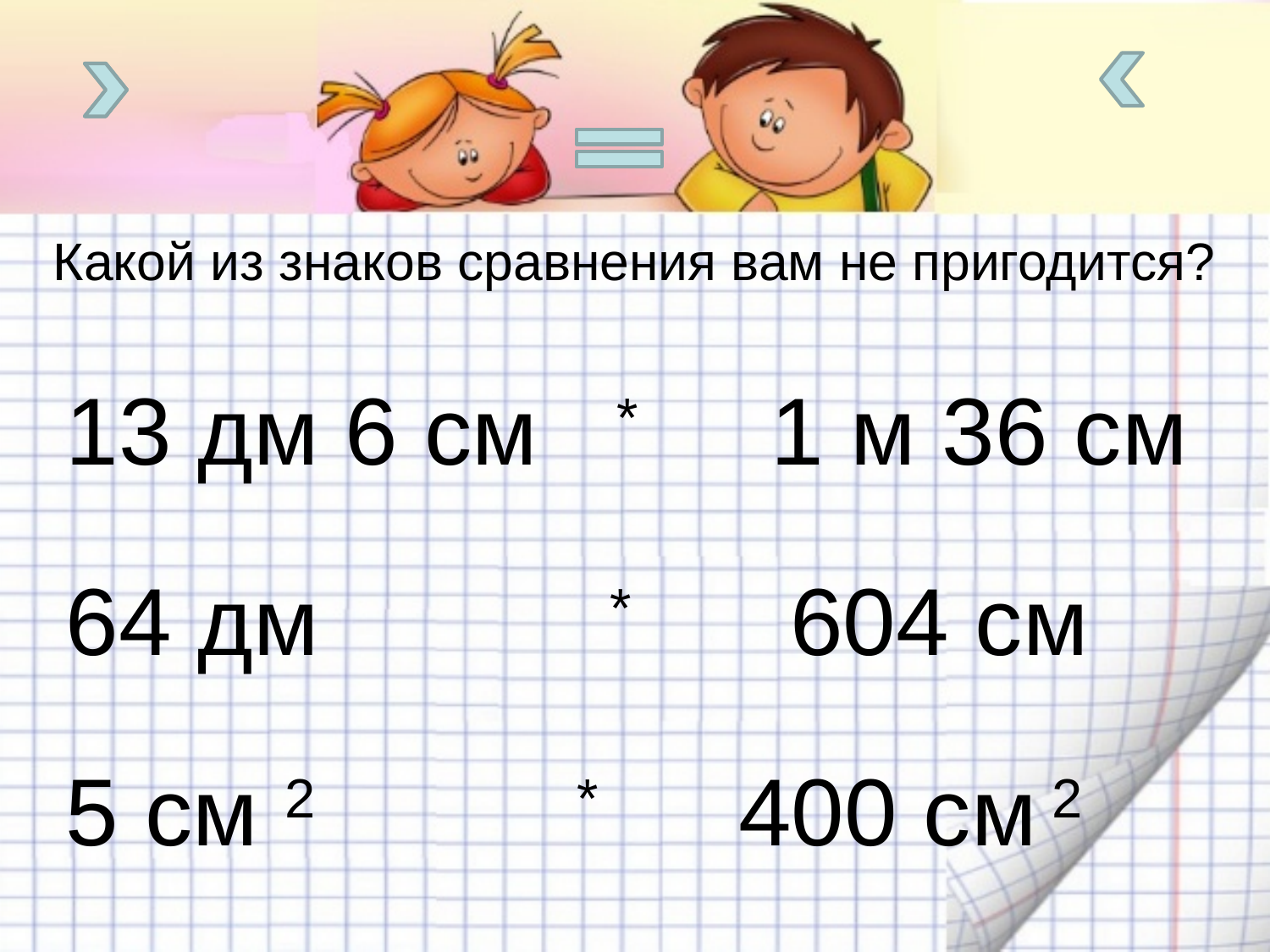

# Какой из знаков сравнения вам не пригодится?
13 дм 6 см   *     1 м 36 см
64 дм           *      604 см
5 см 2                 *         400 см 2